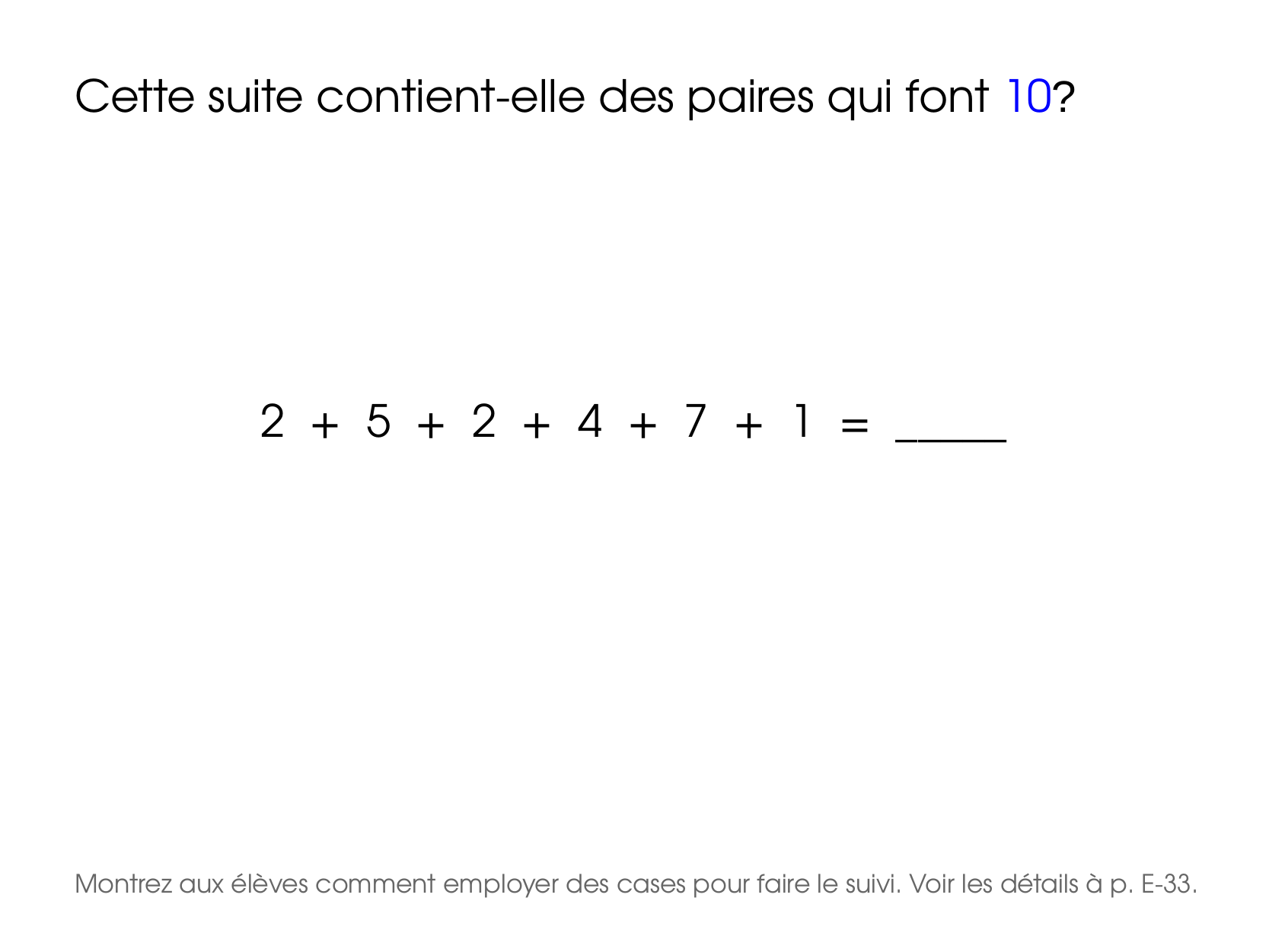

Cette suite contient-elle des paires qui font 10?
2  +  5  +  2  +  4  +  7  +  1  =  _____
Montrez aux élèves comment employer des cases pour faire le suivi. Voir les détails à p. E-33.